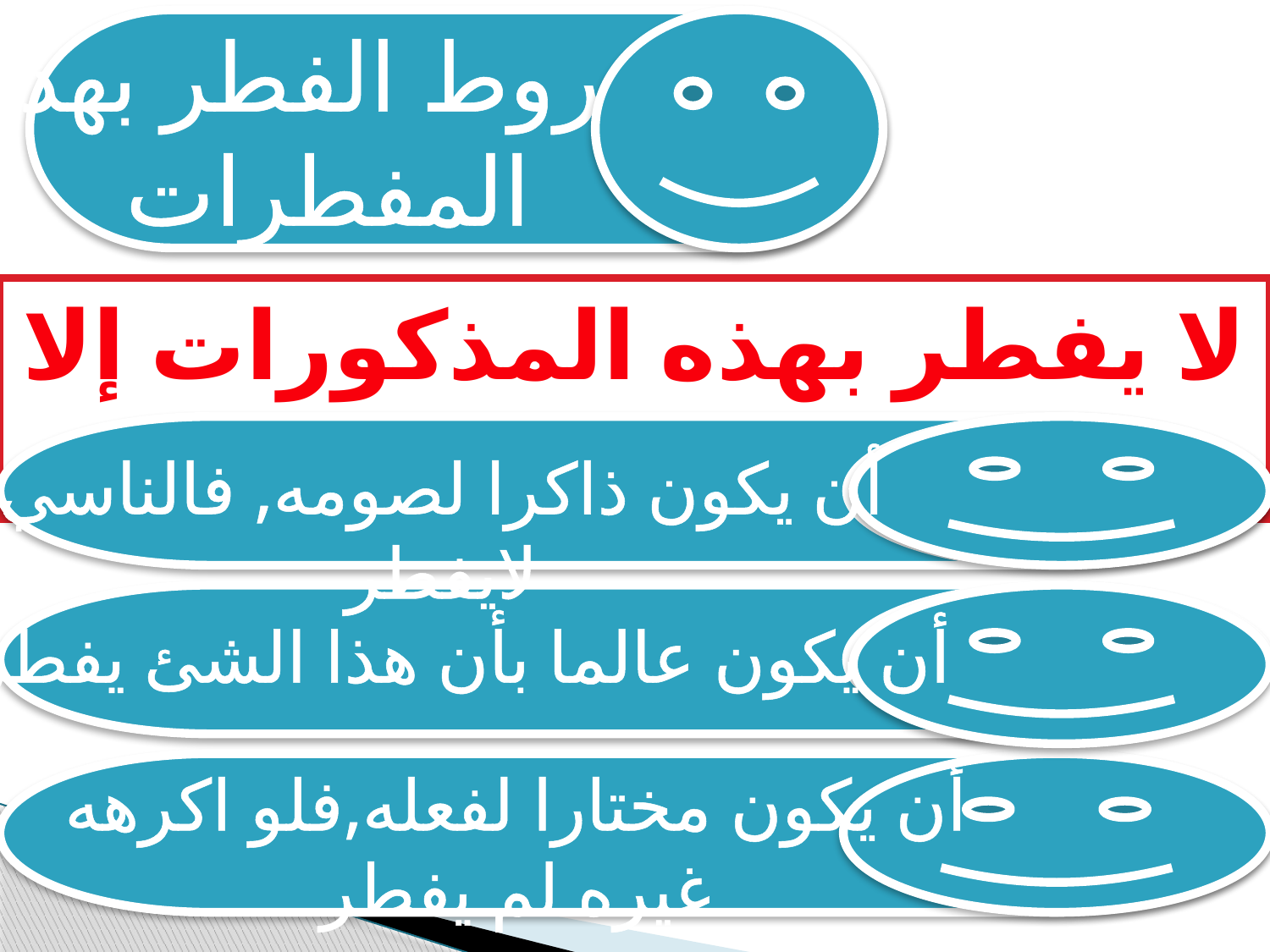

شروط الفطر بهذه المفطرات

لا يفطر بهذه المذكورات إلا بثلاثة شروط

أن يكون ذاكرا لصومه, فالناسي لايفطر

أن يكون عالما بأن هذا الشئ يفطر

أن يكون مختارا لفعله,فلو اكرهه غيره لم يفطر